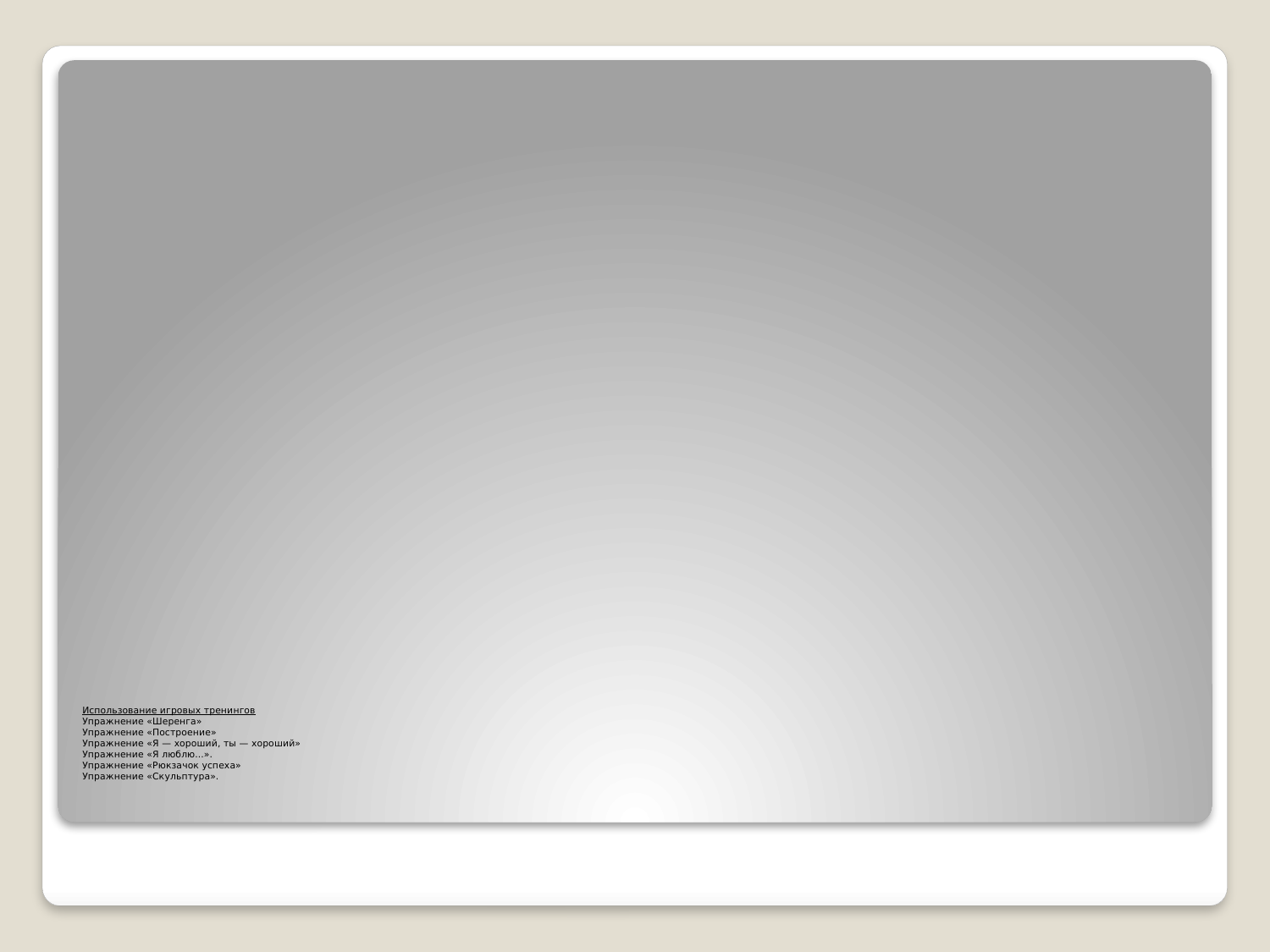

# Использование игровых тренингов Упражнение «Шеренга» Упражнение «Построение» Упражнение «Я — хороший, ты — хороший» Упражнение «Я люблю...». Упражнение «Рюкзачок успеха» Упражнение «Скульптура».